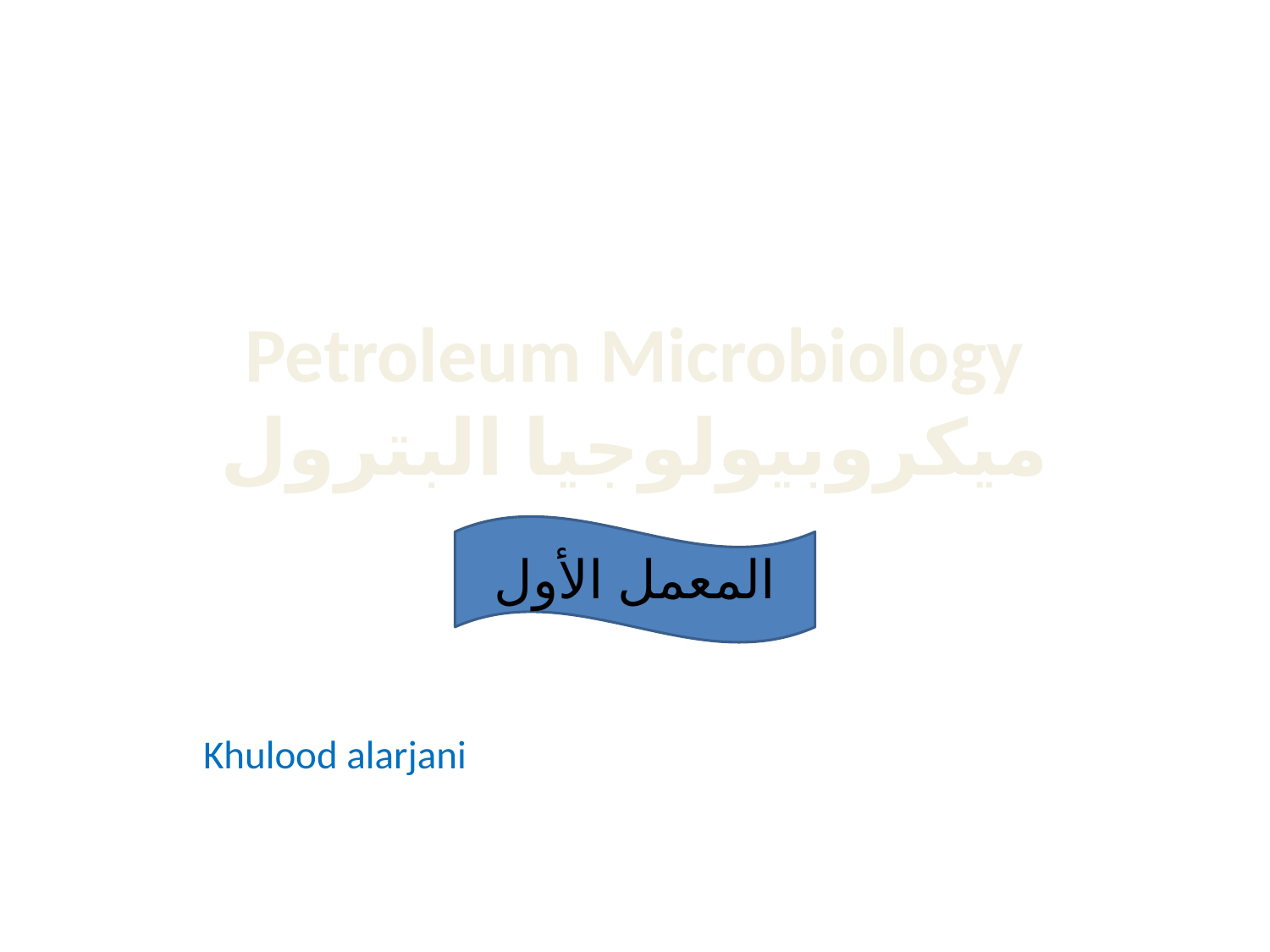

# Petroleum Microbiology ميكروبيولوجيا البترول

المعمل الأول

Khulood alarjani